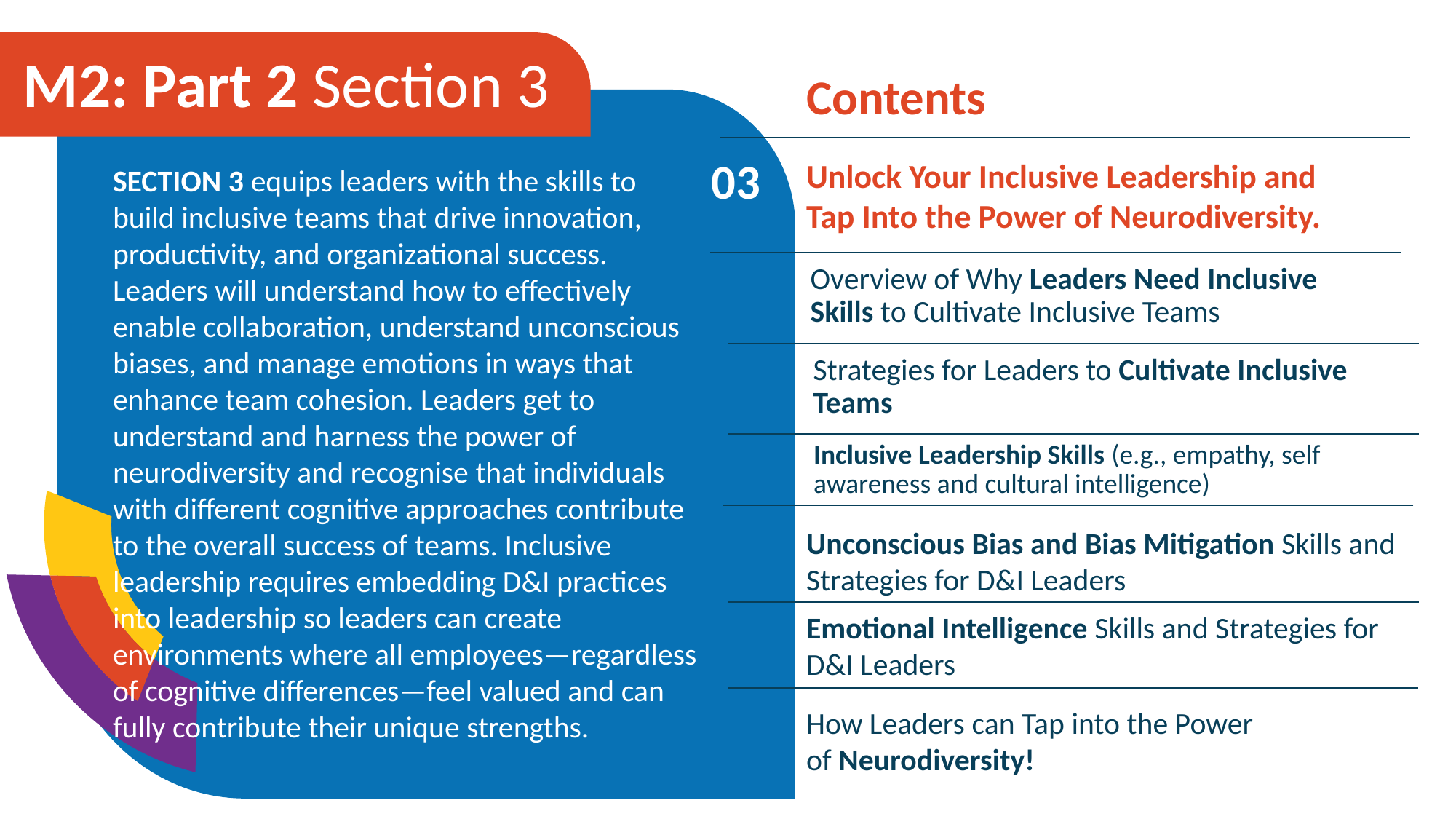

M2: Part 2 Section 3
Contents
03
SECTION 3 equips leaders with the skills to build inclusive teams that drive innovation, productivity, and organizational success.  Leaders will understand how to effectively
enable collaboration, understand unconscious biases, and manage emotions in ways that enhance team cohesion. Leaders get to understand and harness the power of neurodiversity and recognise that individuals with different cognitive approaches contribute to the overall success of teams. Inclusive leadership requires embedding D&I practices into leadership so leaders can create environments where all employees—regardless of cognitive differences—feel valued and can fully contribute their unique strengths.
Unlock Your Inclusive Leadership and Tap Into the Power of Neurodiversity.

Overview of Why Leaders Need Inclusive Skills to Cultivate Inclusive Teams

Strategies for Leaders to Cultivate Inclusive Teams
Inclusive Leadership Skills (e.g., empathy, self awareness and cultural intelligence)
Unconscious Bias and Bias Mitigation Skills and Strategies for D&I Leaders
Emotional Intelligence Skills and Strategies for D&I Leaders
How Leaders can Tap into the Power of Neurodiversity!